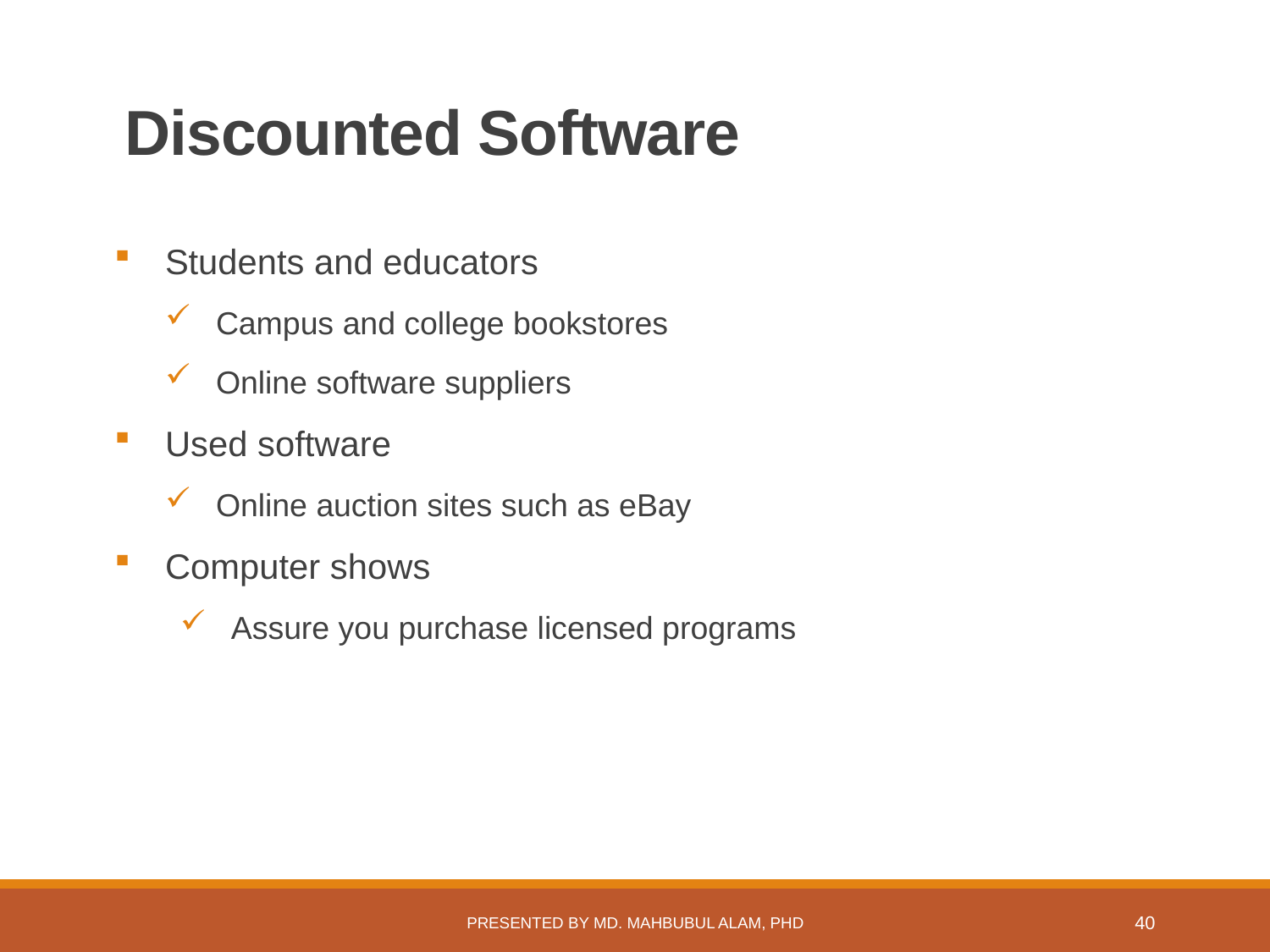

# Discounted Software
Students and educators
Campus and college bookstores
Online software suppliers
Used software
Online auction sites such as eBay
Computer shows
Assure you purchase licensed programs

Presented by Md. Mahbubul Alam, PhD
40